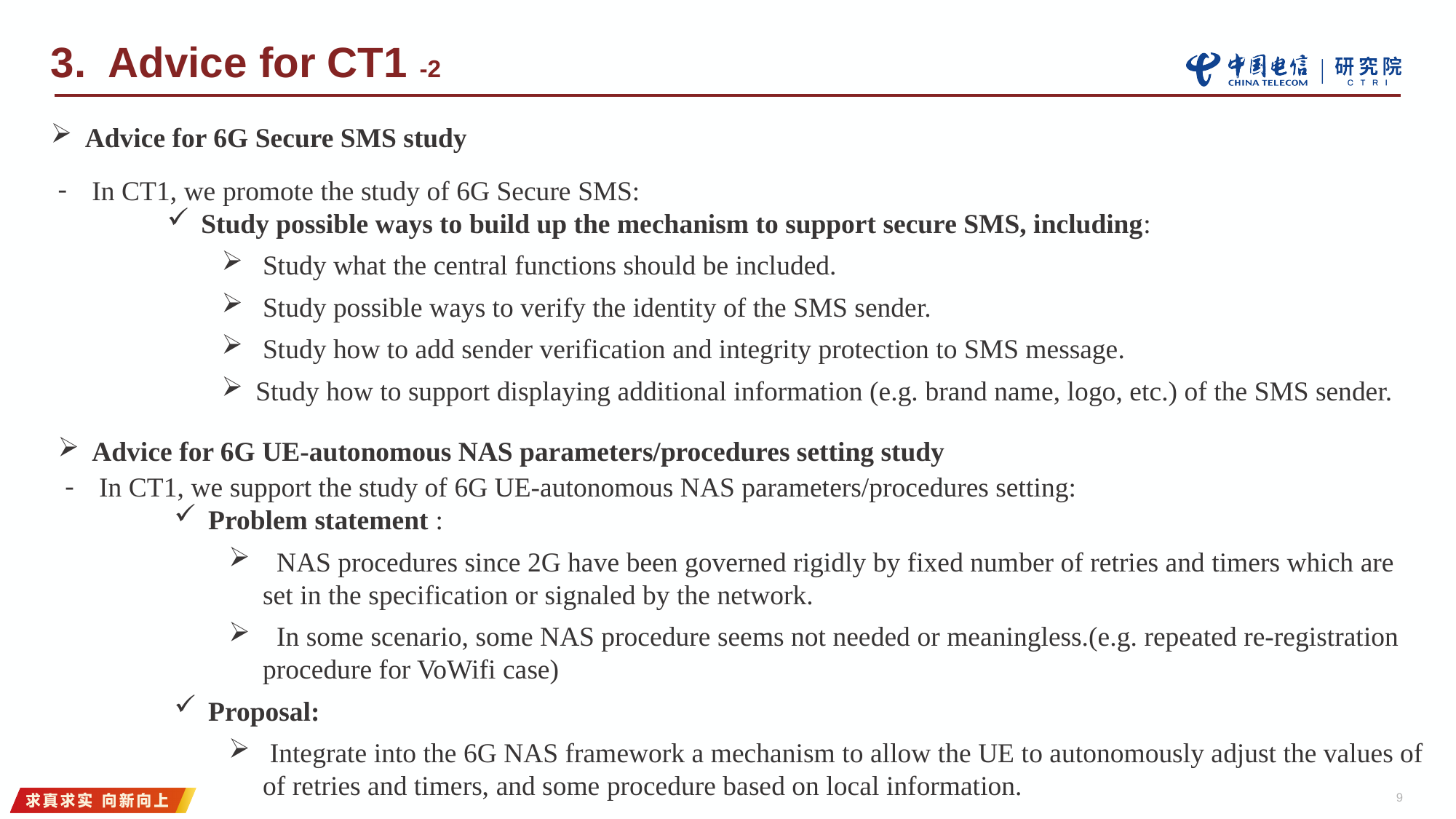

3.  Advice for CT1 -2
Advice for 6G Secure SMS study
In CT1, we promote the study of 6G Secure SMS:
Study possible ways to build up the mechanism to support secure SMS, including:
 Study what the central functions should be included.
 Study possible ways to verify the identity of the SMS sender.
 Study how to add sender verification and integrity protection to SMS message.
Study how to support displaying additional information (e.g. brand name, logo, etc.) of the SMS sender.
Advice for 6G UE-autonomous NAS parameters/procedures setting study
In CT1, we support the study of 6G UE-autonomous NAS parameters/procedures setting:
Problem statement :
  NAS procedures since 2G have been governed rigidly by fixed number of retries and timers which are set in the specification or signaled by the network.
  In some scenario, some NAS procedure seems not needed or meaningless.(e.g. repeated re-registration procedure for VoWifi case)
Proposal:
 Integrate into the 6G NAS framework a mechanism to allow the UE to autonomously adjust the values of of retries and timers, and some procedure based on local information.